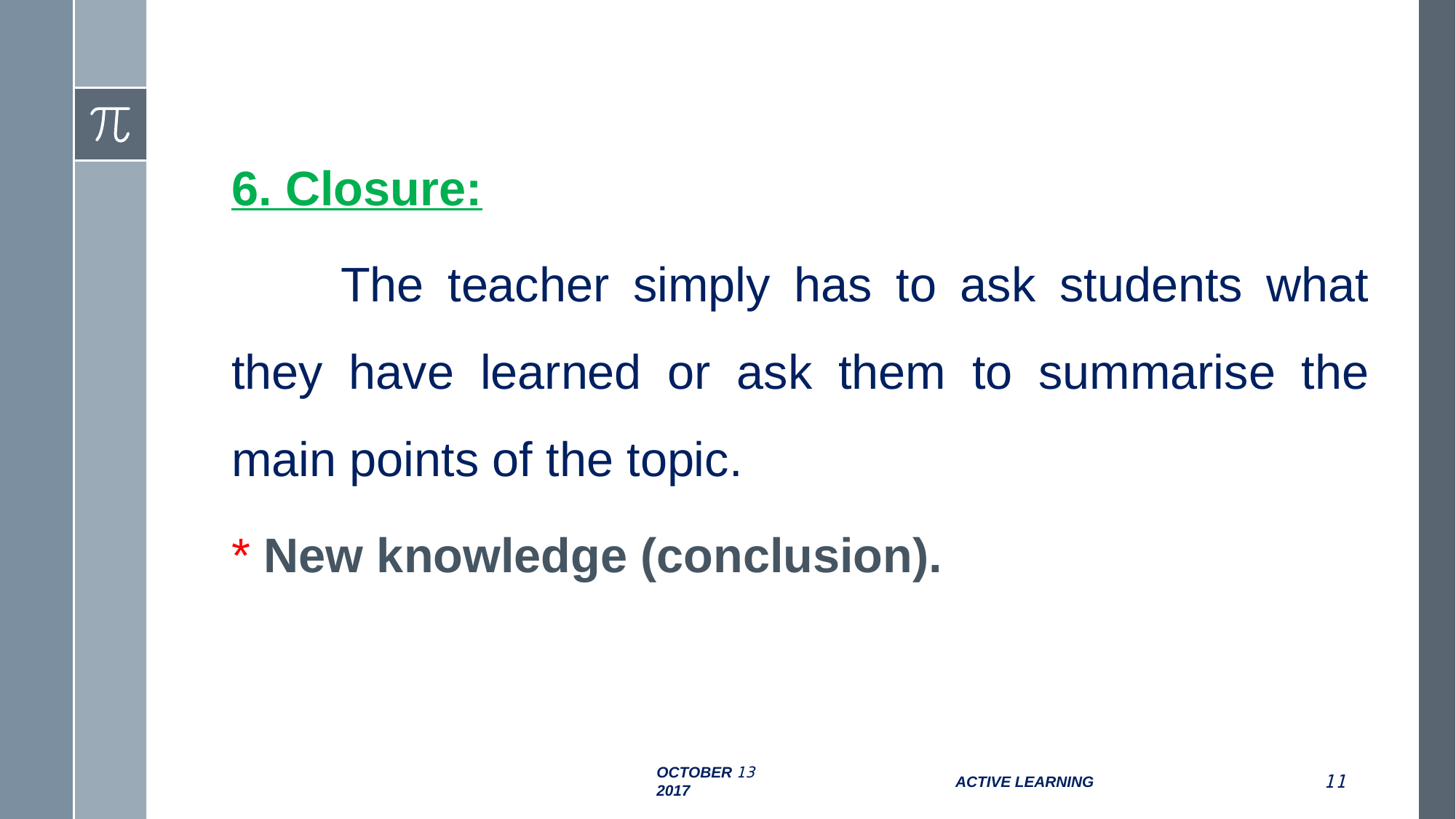

6. Closure:
	The teacher simply has to ask students what they have learned or ask them to summarise the main points of the topic.
* New knowledge (conclusion).

Active Learning
11
13 October 2017